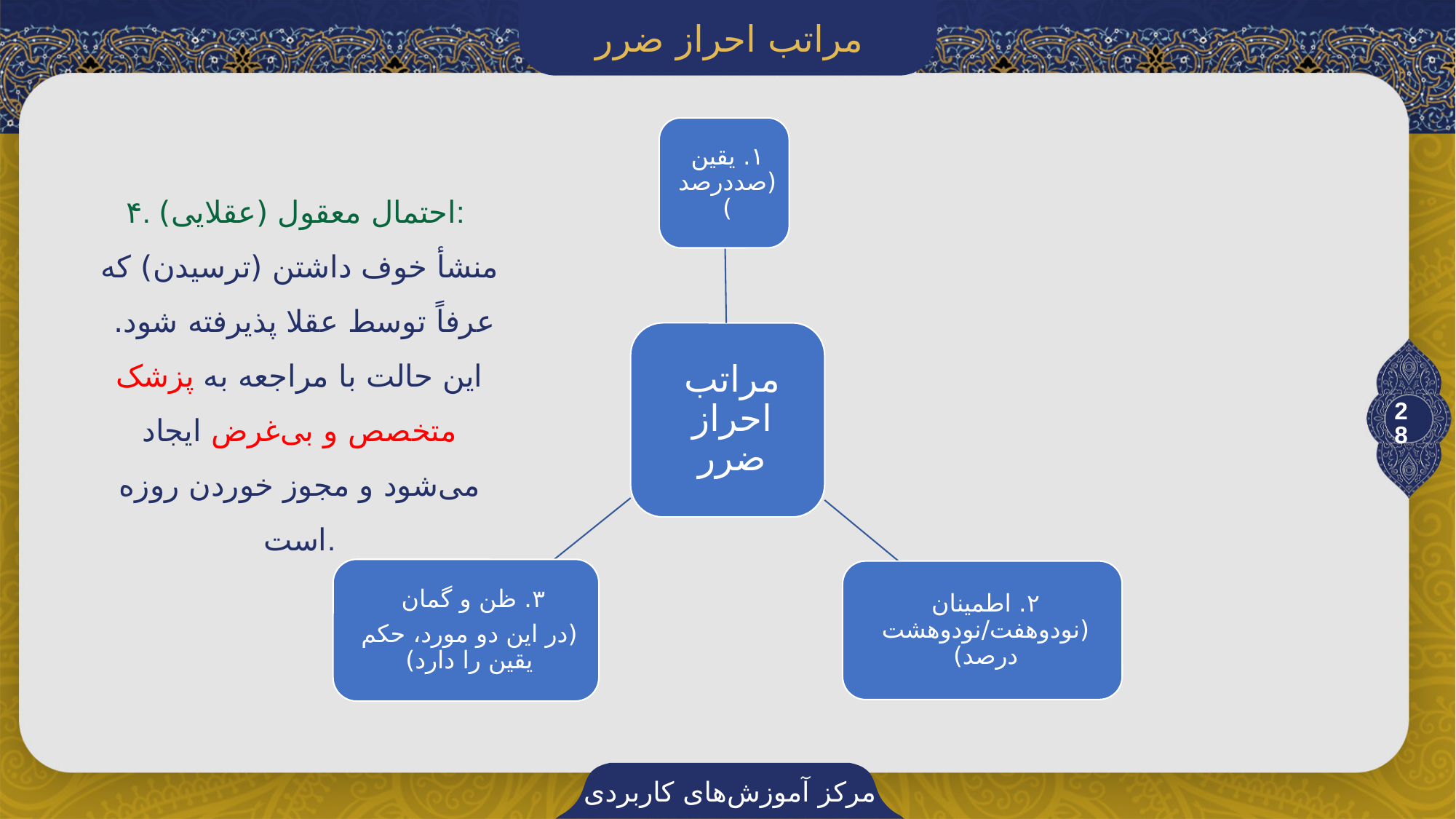

مراتب احراز ضرر
مراتب احراز ضرر
۱. یقین (صددرصد)
۲. اطمینان (نودوهفت/نودوهشت درصد)
۳. ظن و گمان
(در این دو مورد، حکم یقین را دارد)
۴. احتمال معقول (عقلایی):
منشأ خوف داشتن (ترسیدن) که عرفاً توسط عقلا پذیرفته شود.
این حالت با مراجعه به پزشک متخصص و بی‌غرض ایجاد می‌شود و مجوز خوردن روزه است.
28
مرکز آموزش‌های کاربردی